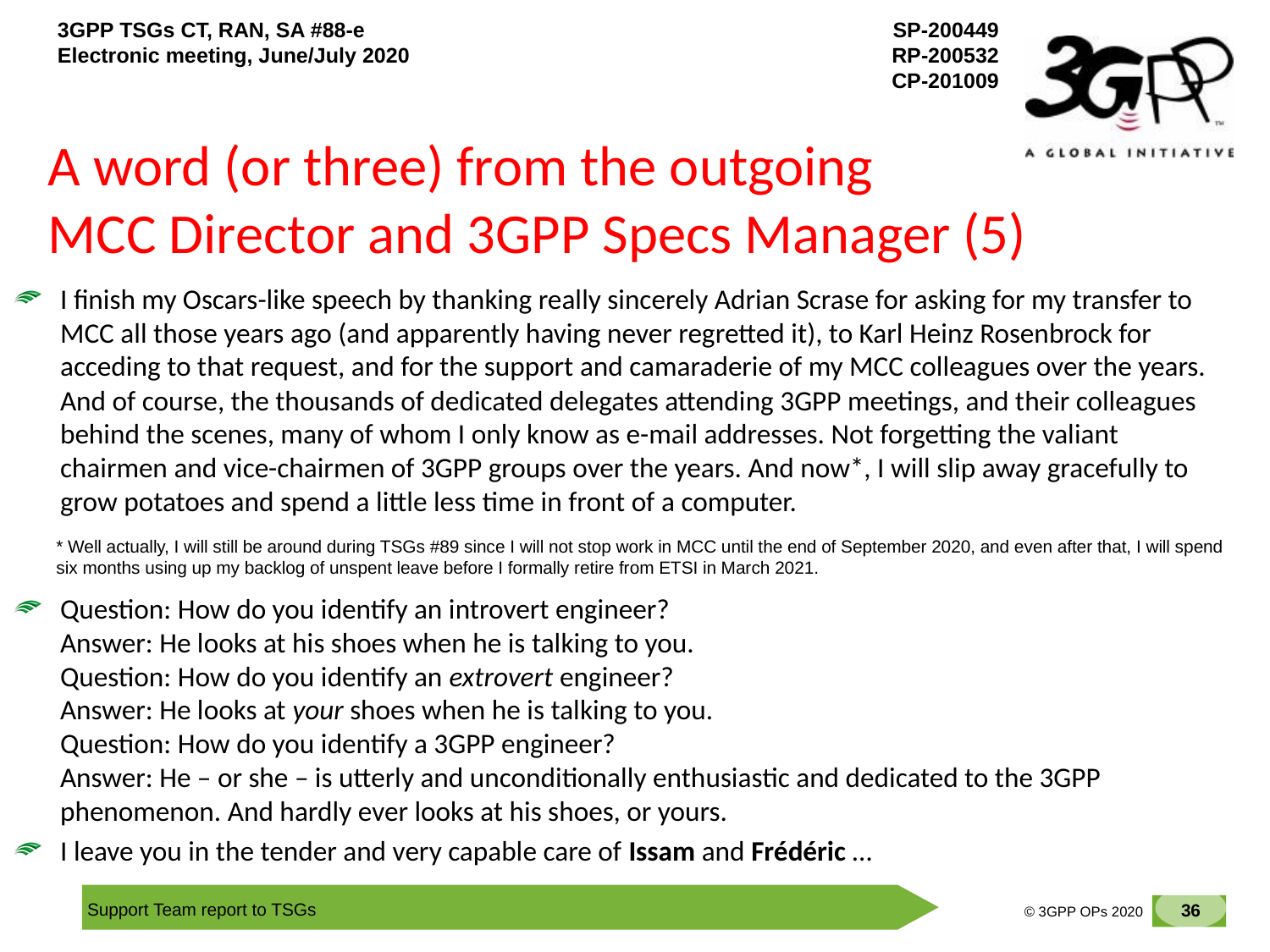

# A word (or three) from the outgoing MCC Director and 3GPP Specs Manager (5)
I finish my Oscars-like speech by thanking really sincerely Adrian Scrase for asking for my transfer to MCC all those years ago (and apparently having never regretted it), to Karl Heinz Rosenbrock for acceding to that request, and for the support and camaraderie of my MCC colleagues over the years. And of course, the thousands of dedicated delegates attending 3GPP meetings, and their colleagues behind the scenes, many of whom I only know as e-mail addresses. Not forgetting the valiant chairmen and vice-chairmen of 3GPP groups over the years. And now*, I will slip away gracefully to grow potatoes and spend a little less time in front of a computer.
Question: How do you identify an introvert engineer?
Answer: He looks at his shoes when he is talking to you.
Question: How do you identify an extrovert engineer?
Answer: He looks at your shoes when he is talking to you.
Question: How do you identify a 3GPP engineer?
Answer: He – or she – is utterly and unconditionally enthusiastic and dedicated to the 3GPP phenomenon. And hardly ever looks at his shoes, or yours.
I leave you in the tender and very capable care of Issam and Frédéric …

* Well actually, I will still be around during TSGs #89 since I will not stop work in MCC until the end of September 2020, and even after that, I will spend six months using up my backlog of unspent leave before I formally retire from ETSI in March 2021.
36